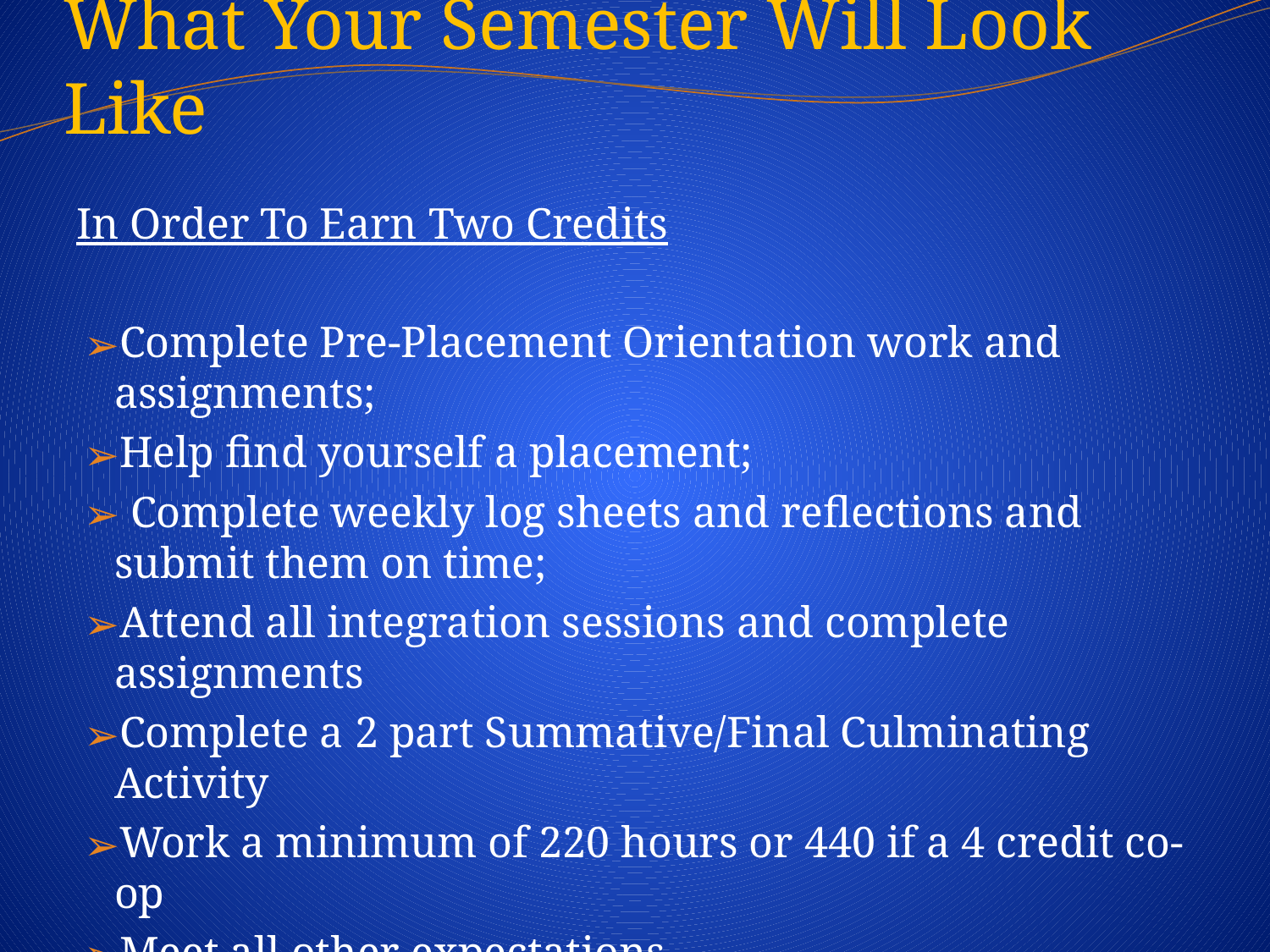

# What Your Semester Will Look Like
In Order To Earn Two Credits

Complete Pre-Placement Orientation work and assignments;
Help find yourself a placement;
 Complete weekly log sheets and reflections and submit them on time;
Attend all integration sessions and complete assignments
Complete a 2 part Summative/Final Culminating Activity
Work a minimum of 220 hours or 440 if a 4 credit co-op
Meet all other expectations…..